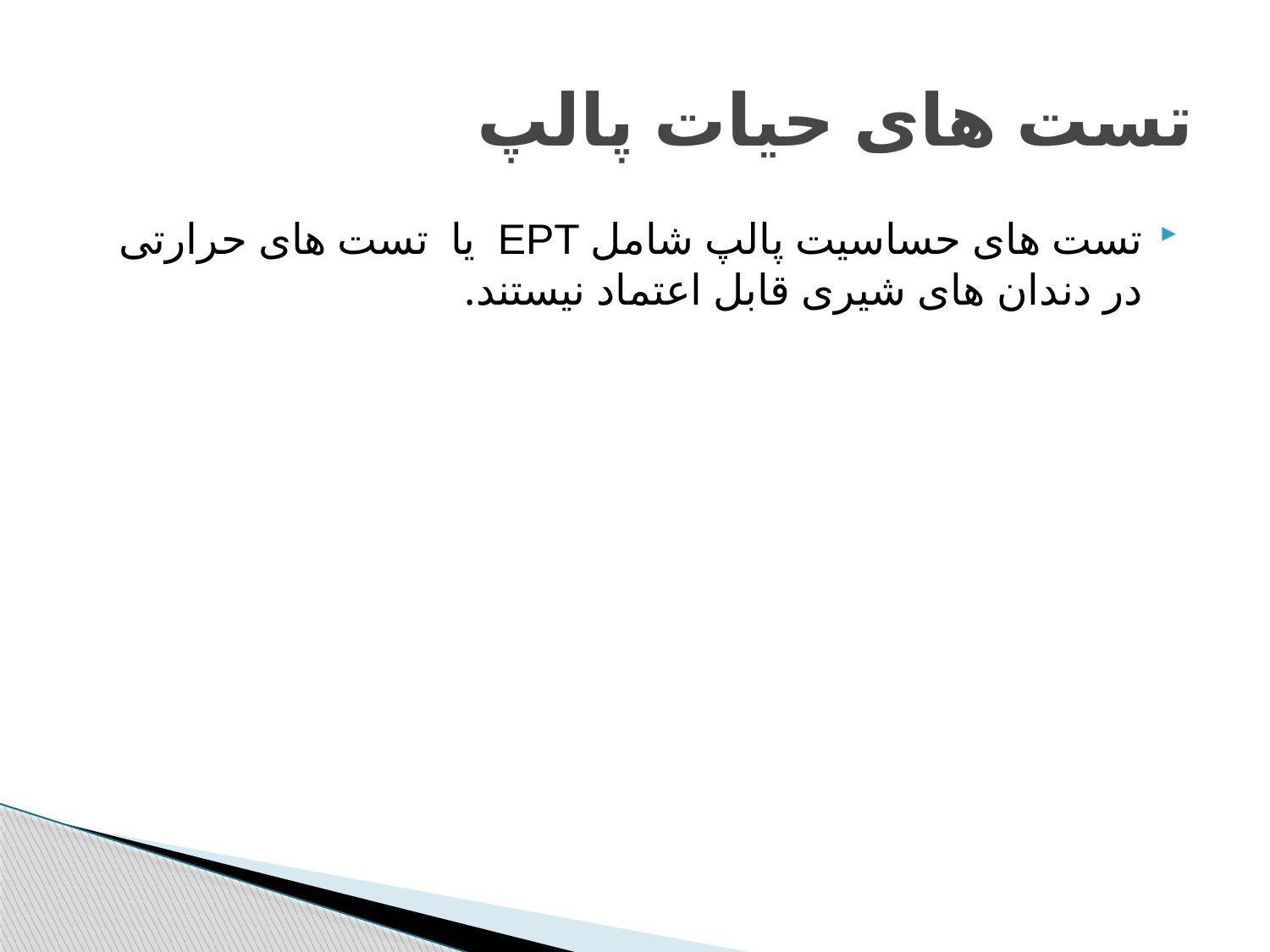

# تست های حیات پالپ
تست های حساسیت پالپ شامل EPT  یا  تست های حرارتی در دندان های شیری قابل اعتماد نیستند.